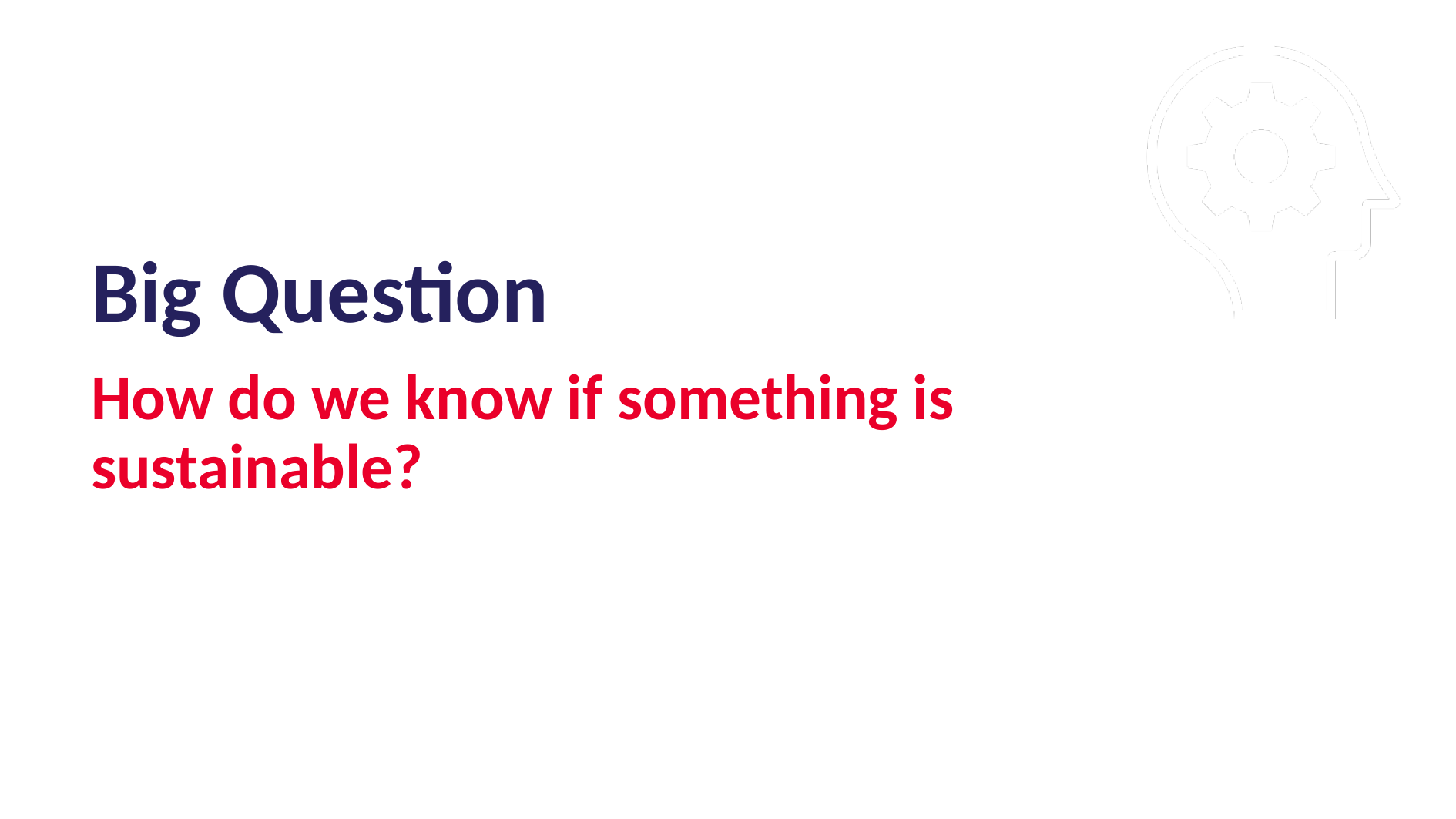

Big Question
How do we know if something is sustainable?
6